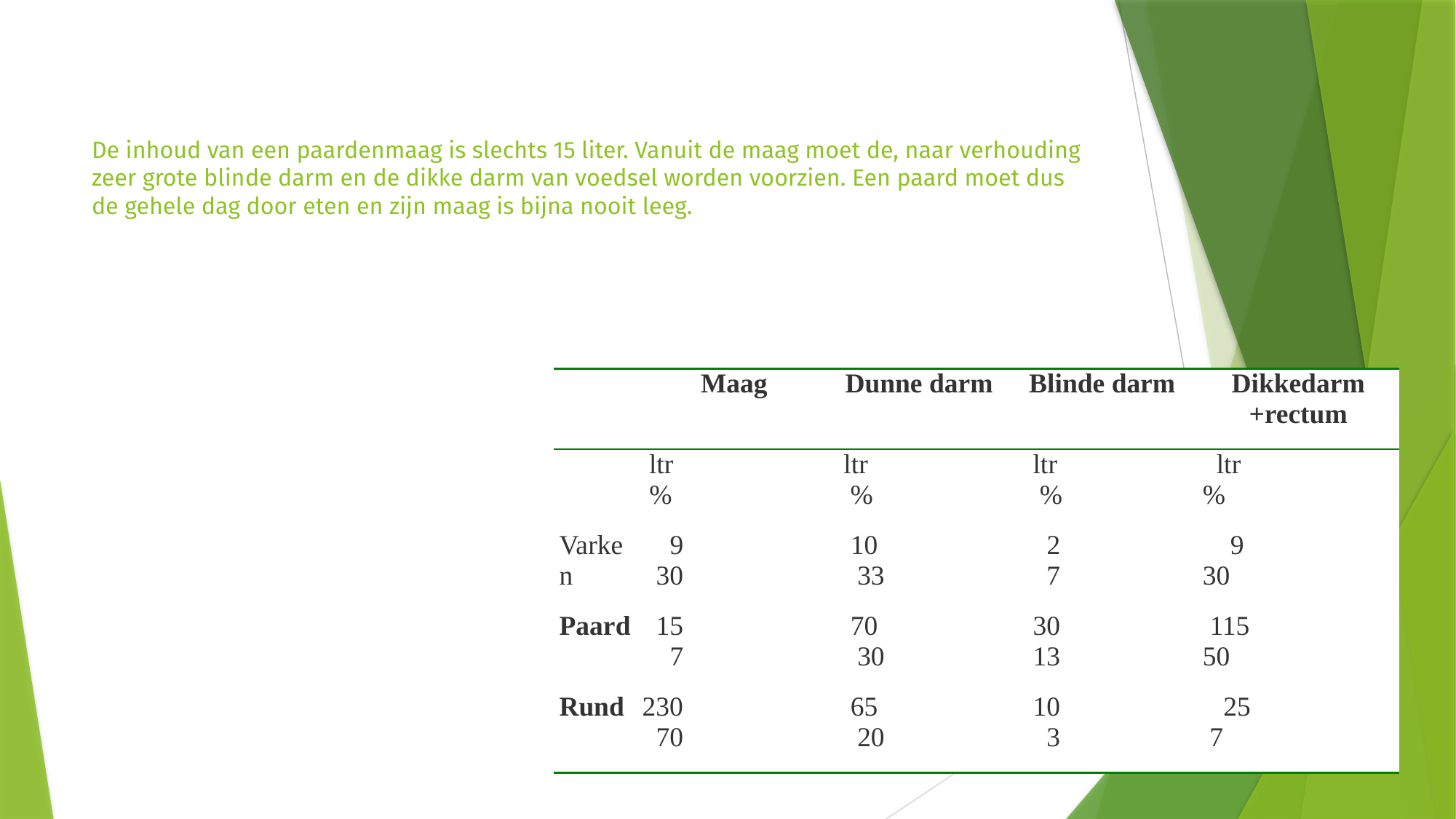

Tabel 5.2  Verschillen in maagdarmkanaal tussen enkele diersoorten

# De inhoud van een paardenmaag is slechts 15 liter. Vanuit de maag moet de, naar verhouding zeer grote blinde darm en de dikke darm van voedsel worden voorzien. Een paard moet dus de gehele dag door eten en zijn maag is bijna nooit leeg.
|  | Maag | Dunne darm | Blinde darm | Dikkedarm +rectum |
| --- | --- | --- | --- | --- |
|  | ltr                       % | ltr                     % | ltr                       % | ltr                    % |
| Varken | 9                      30 | 10                    33 | 2                        7 | 9                    30 |
| Paard | 15                        7 | 70                    30 | 30                      13 | 115                   50 |
| Rund | 230                      70 | 65                    20 | 10                        3 | 25                     7 |